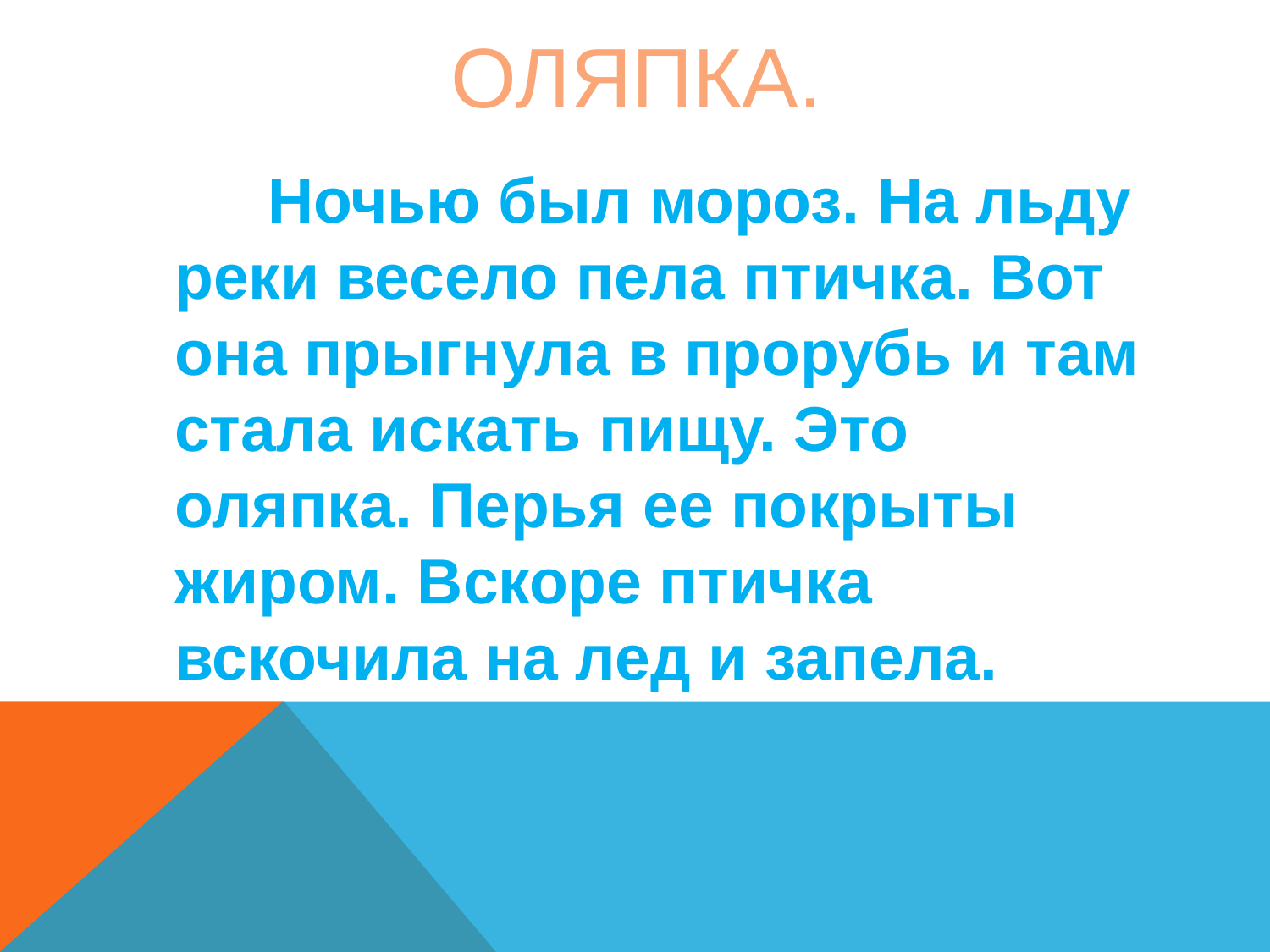

# Оляпка.
        Ночью был мороз. На льду реки весело пела птичка. Вот она прыгнула в прорубь и там стала искать пищу. Это оляпка. Перья ее покрыты жиром. Вскоре птичка вскочила на лед и запела.